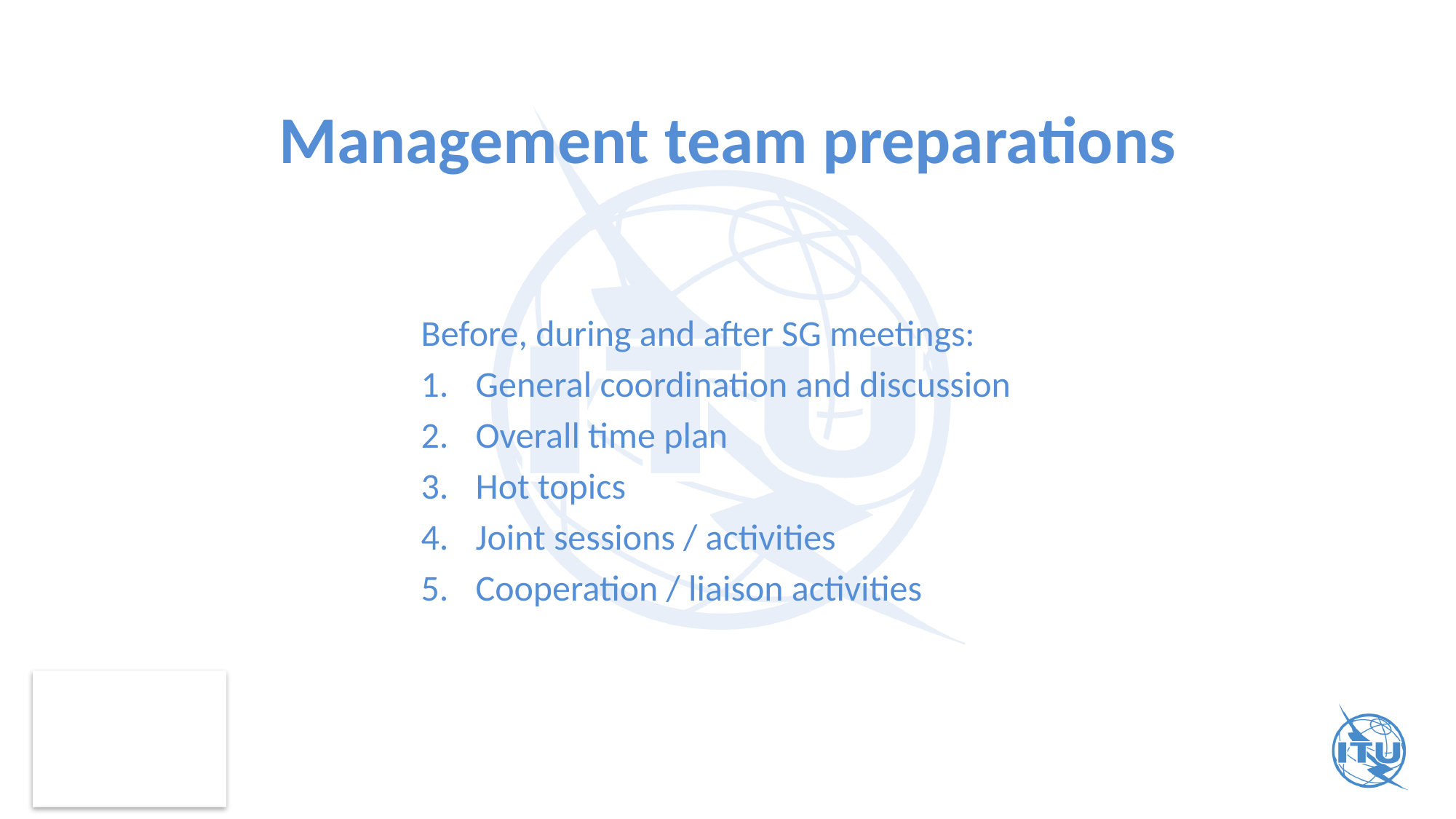

# Management team preparations
Before, during and after SG meetings:
General coordination and discussion
Overall time plan
Hot topics
Joint sessions / activities
Cooperation / liaison activities